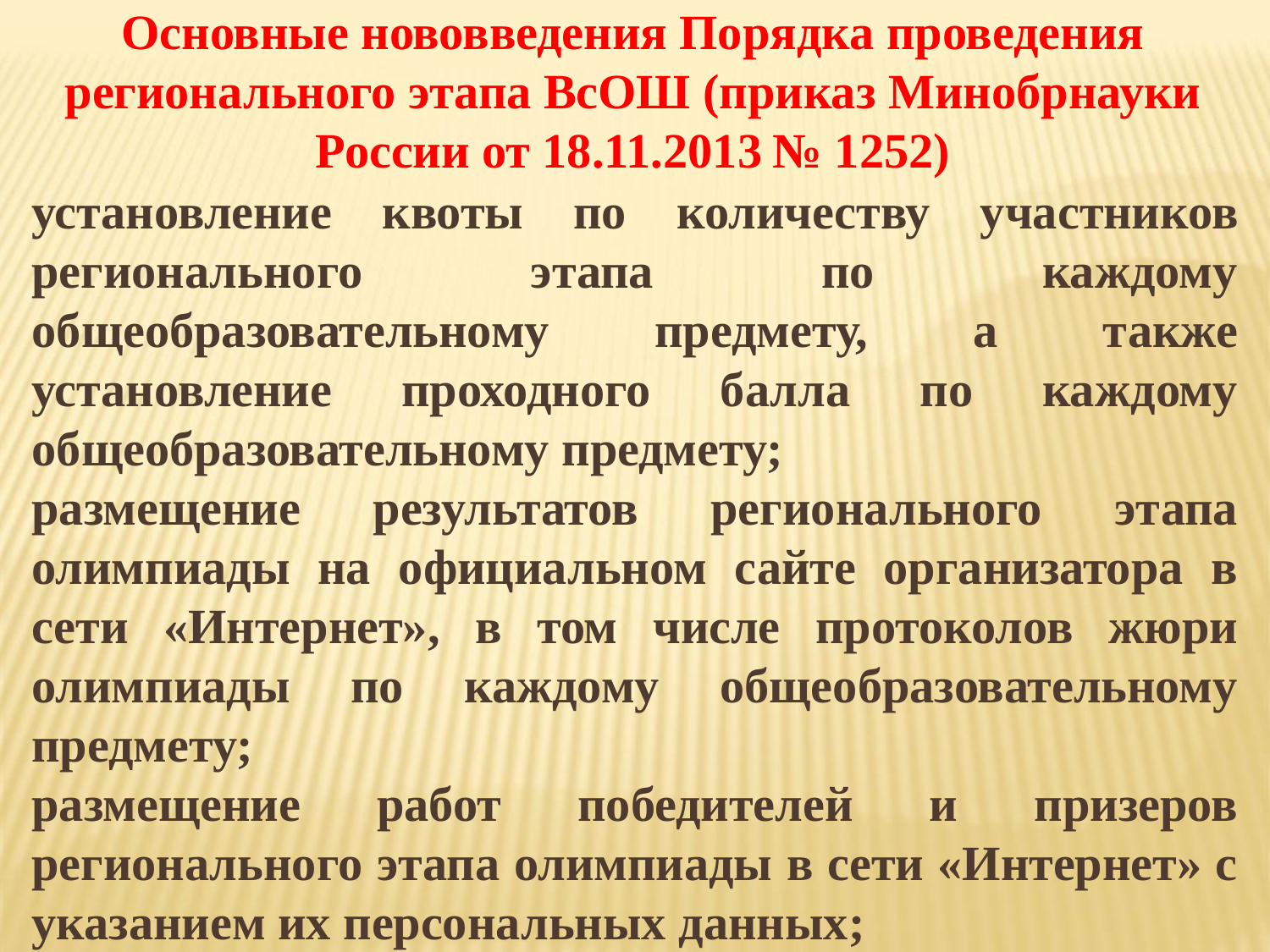

# Основные нововведения Порядка проведения регионального этапа ВсОШ (приказ Минобрнауки России от 18.11.2013 № 1252)
установление квоты по количеству участников регионального этапа по каждому общеобразовательному предмету, а также установление проходного балла по каждому общеобразовательному предмету;
размещение результатов регионального этапа олимпиады на официальном сайте организатора в сети «Интернет», в том числе протоколов жюри олимпиады по каждому общеобразовательному предмету;
размещение работ победителей и призеров регионального этапа олимпиады в сети «Интернет» с указанием их персональных данных;